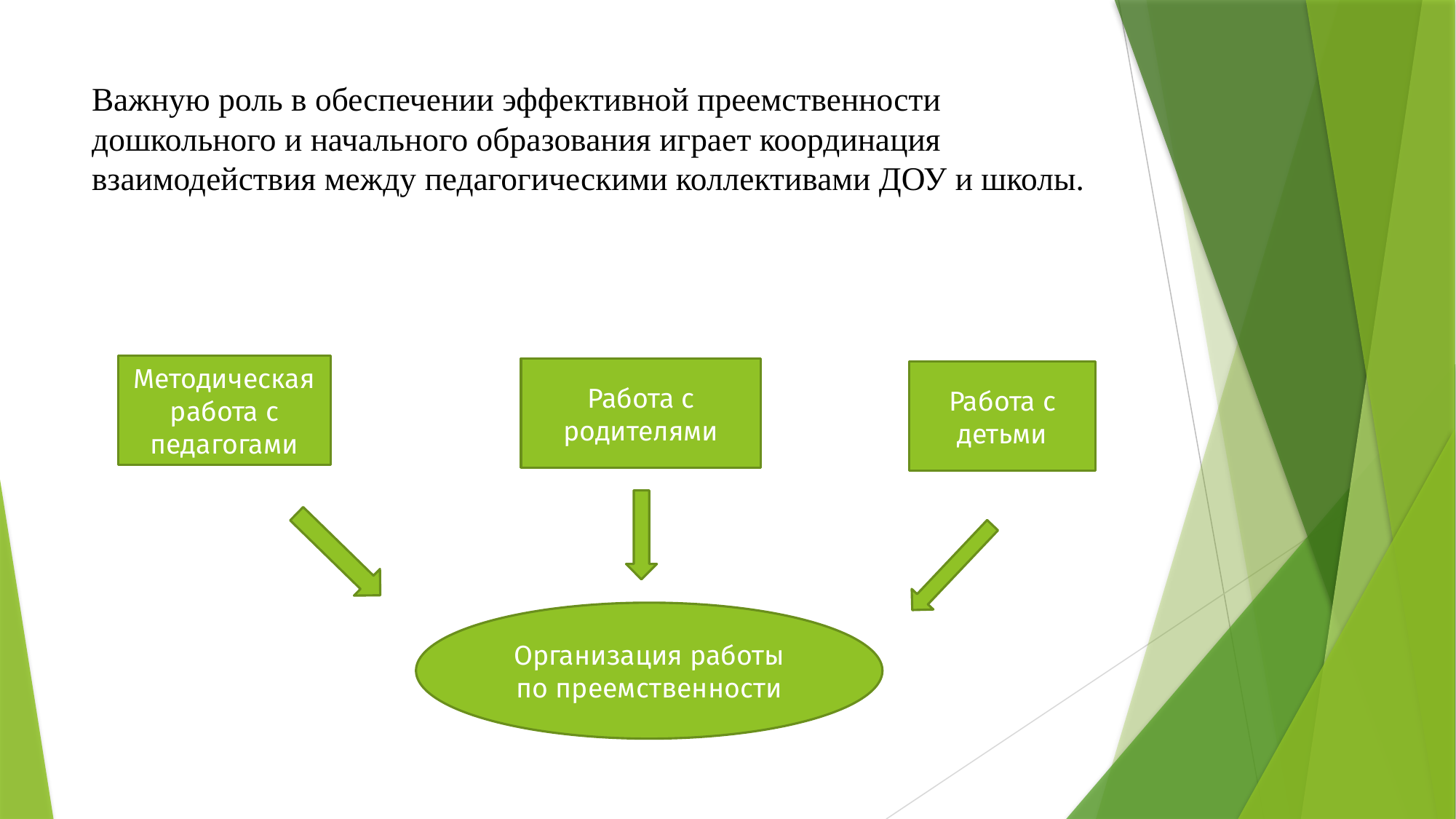

# Важную роль в обеспечении эффективной преемственности дошкольного и начального образования играет координация взаимодействия между педагогическими коллективами ДОУ и школы.
Методическая работа с педагогами
Работа с родителями
Работа с детьми

Организация работы по преемственности